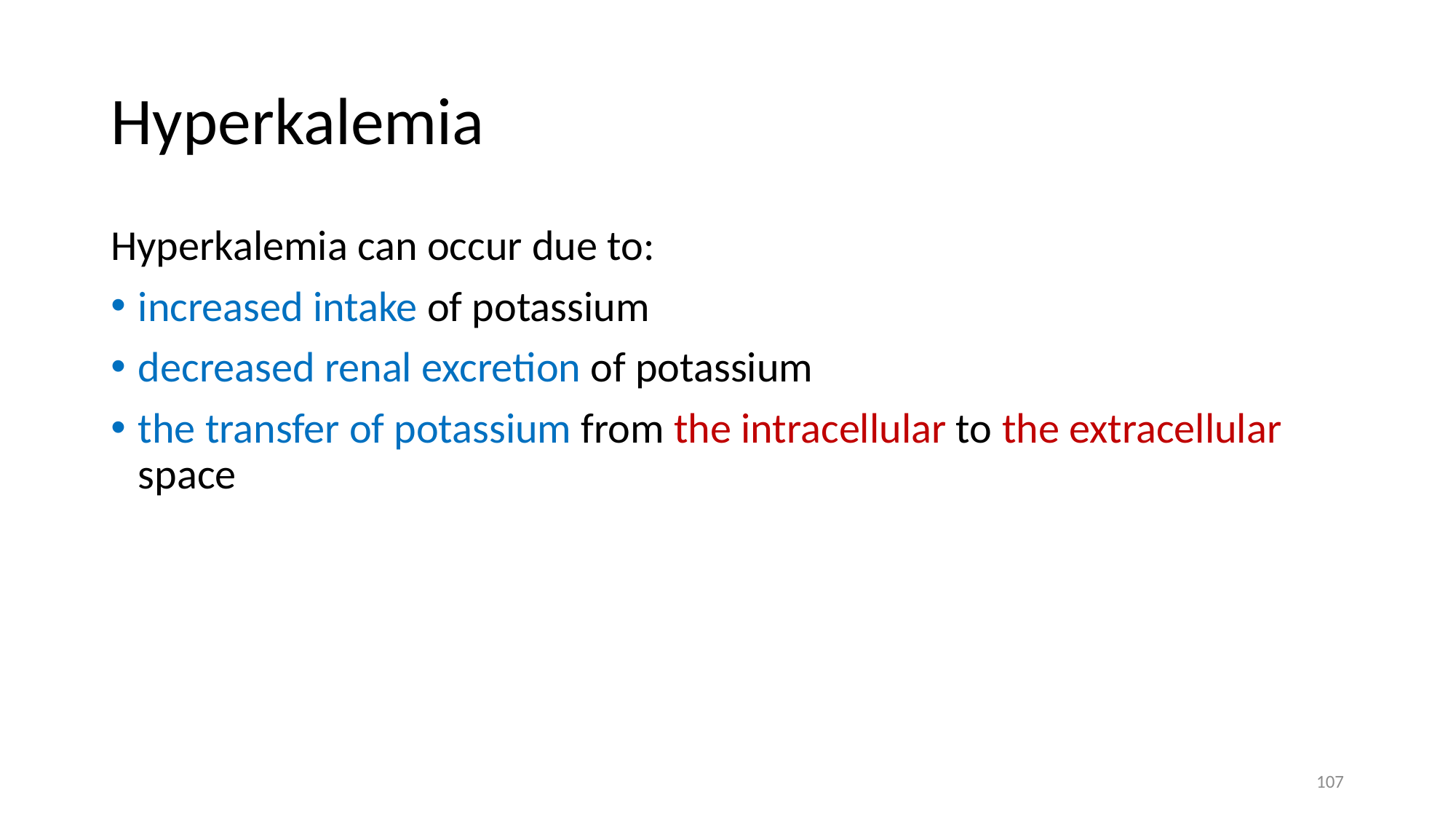

# Hyperkalemia
Hyperkalemia can occur due to:
increased intake of potassium
decreased renal excretion of potassium
the transfer of potassium from the intracellular to the extracellular space

107